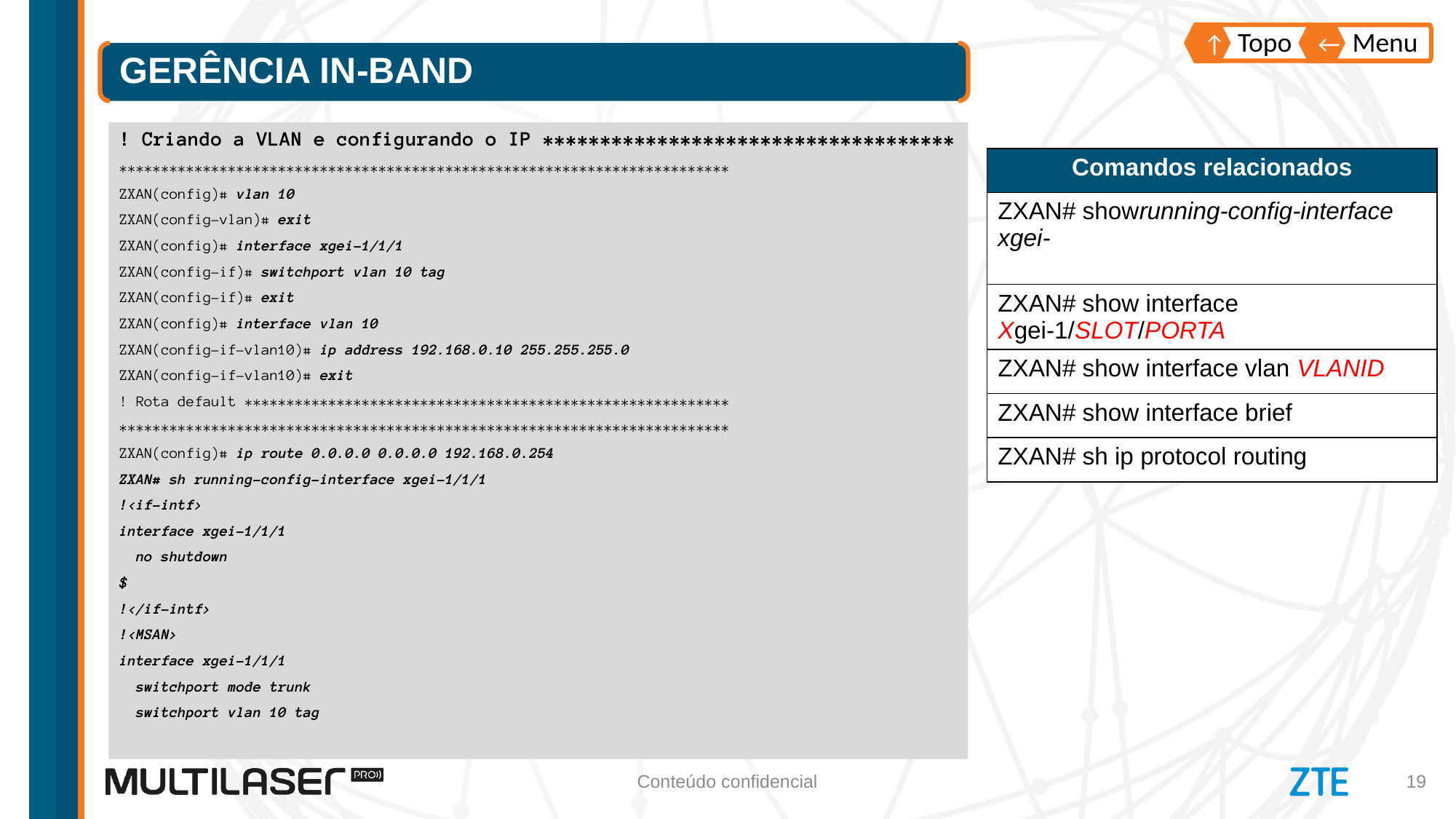

Topo
↑
Menu
←
# Gerência In-band
! Criando a VLAN e configurando o IP ************************************
*************************************************************************
ZXAN(config)# vlan 10
ZXAN(config-vlan)# exit
ZXAN(config)# interface xgei-1/1/1
ZXAN(config-if)# switchport vlan 10 tag
ZXAN(config-if)# exit
ZXAN(config)# interface vlan 10
ZXAN(config-if-vlan10)# ip address 192.168.0.10 255.255.255.0
ZXAN(config-if-vlan10)# exit
! Rota default **********************************************************
*************************************************************************
ZXAN(config)# ip route 0.0.0.0 0.0.0.0 192.168.0.254
ZXAN# sh running-config-interface xgei-1/1/1
!<if-intf>
interface xgei-1/1/1
  no shutdown
$
!</if-intf>
!<MSAN>
interface xgei-1/1/1
  switchport mode trunk
  switchport vlan 10 tag

| Comandos relacionados |
| --- |
| ZXAN# showrunning-config-interface xgei- |
| ZXAN# show interface Xgei-1/SLOT/PORTA |
| ZXAN# show interface vlan VLANID |
| ZXAN# show interface brief |
| ZXAN# sh ip protocol routing |
Conteúdo confidencial
19